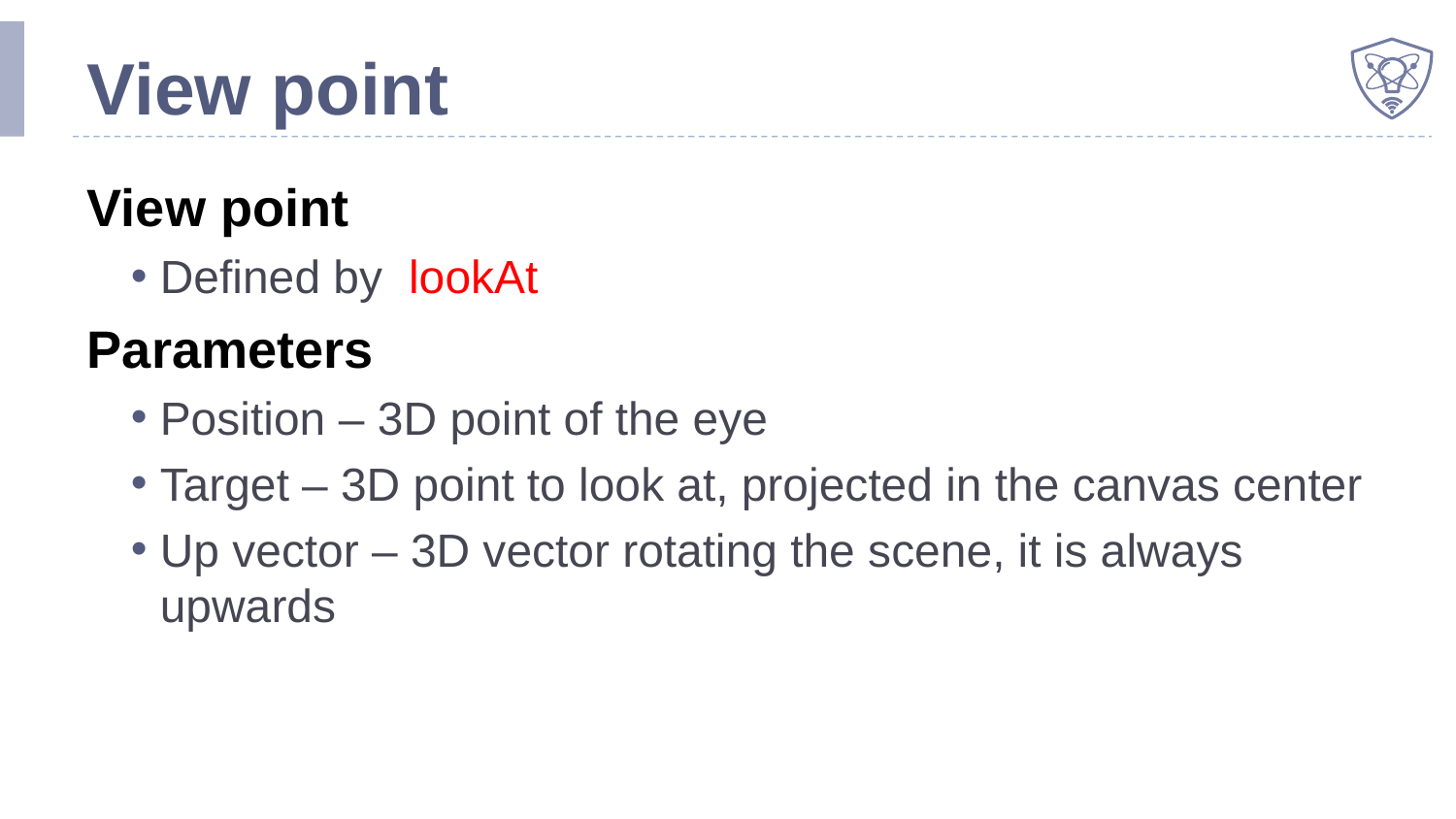

# View point
View point
Defined by  lookAt
Parameters
Position – 3D point of the eye
Target – 3D point to look at, projected in the canvas center
Up vector – 3D vector rotating the scene, it is always upwards